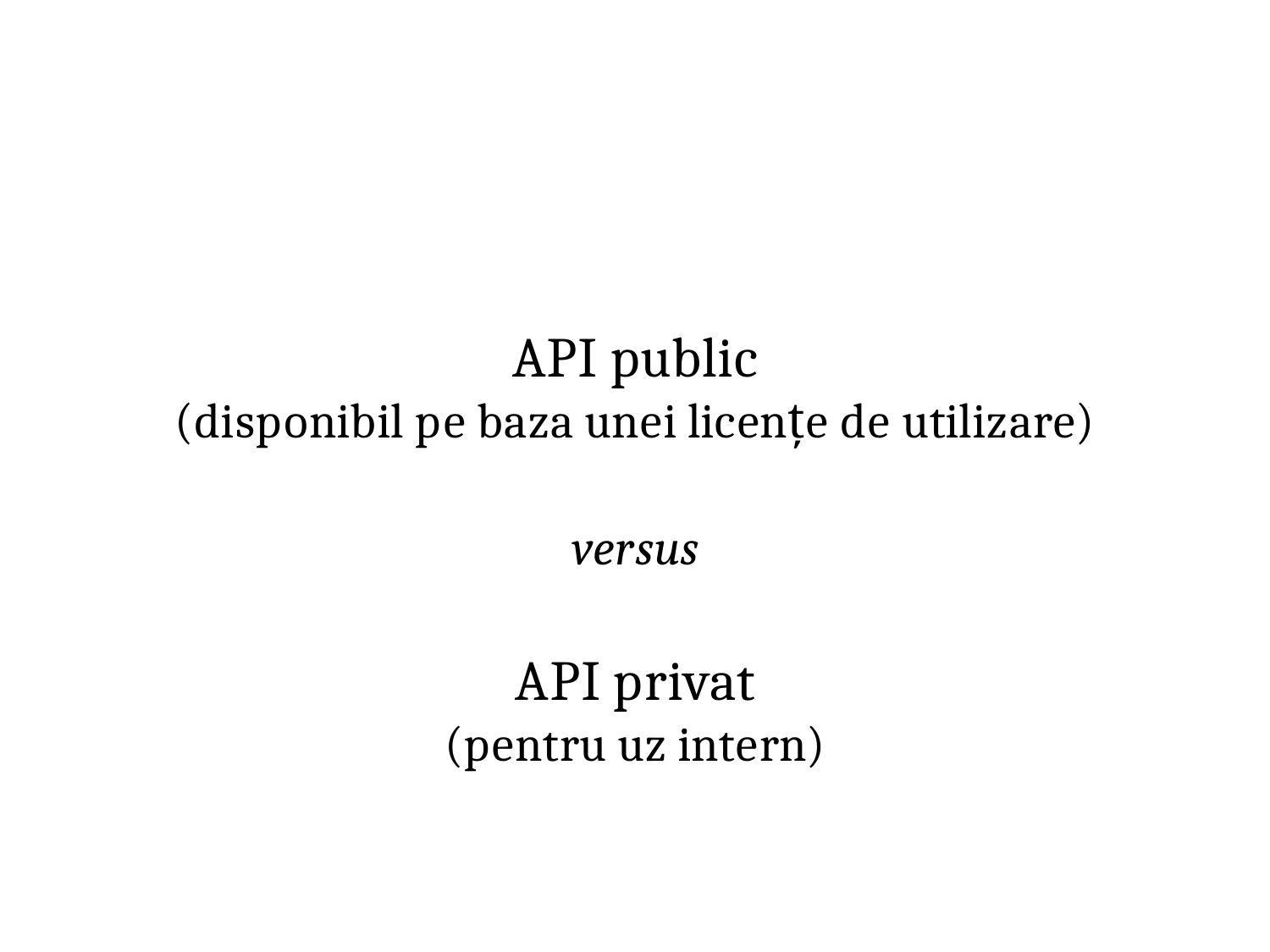

# API public
(disponibil pe baza unei licențe de utilizare)
versus

API privat
(pentru uz intern)